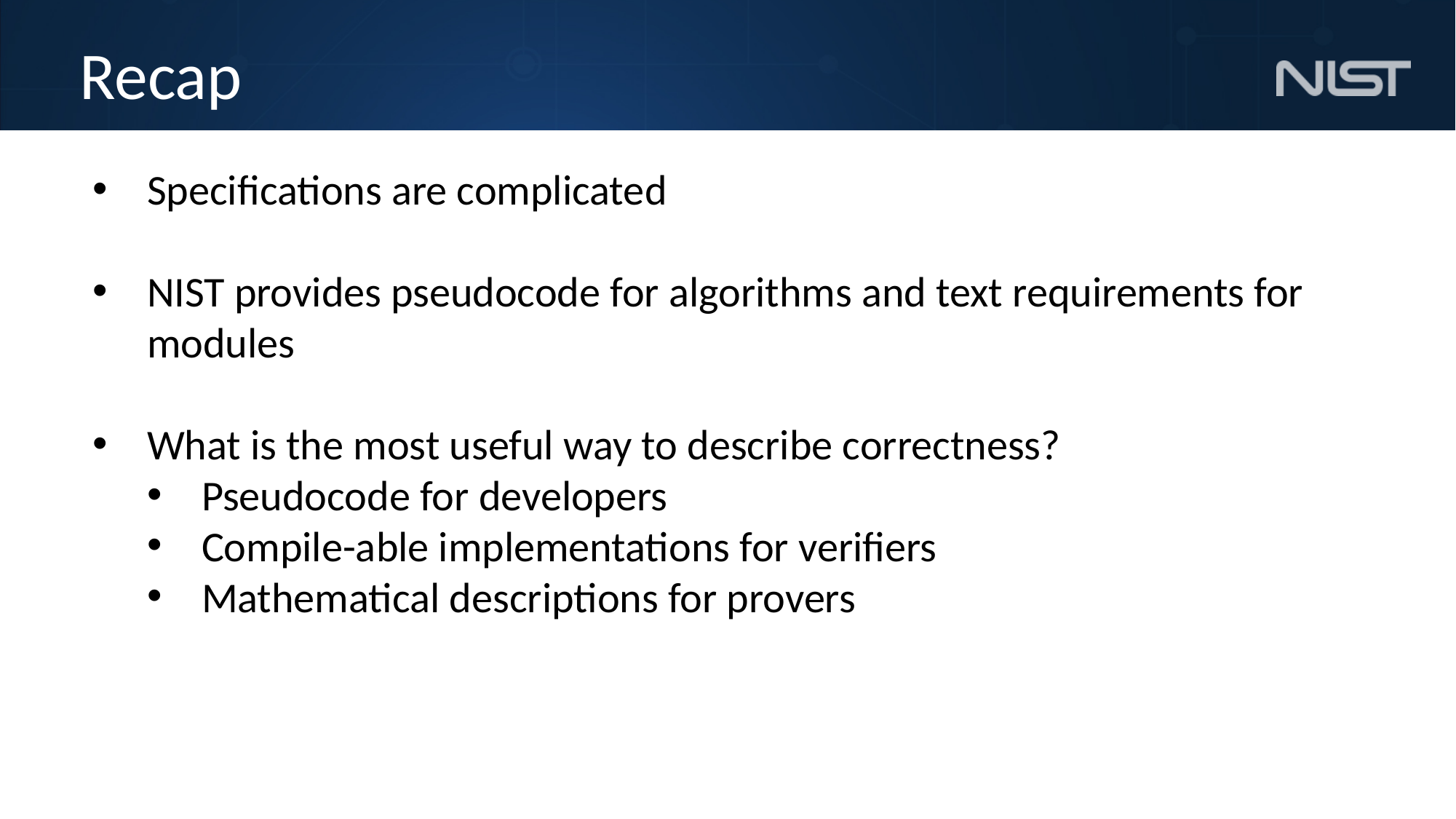

# Recap
Specifications are complicated
NIST provides pseudocode for algorithms and text requirements for modules
What is the most useful way to describe correctness?
Pseudocode for developers
Compile-able implementations for verifiers
Mathematical descriptions for provers